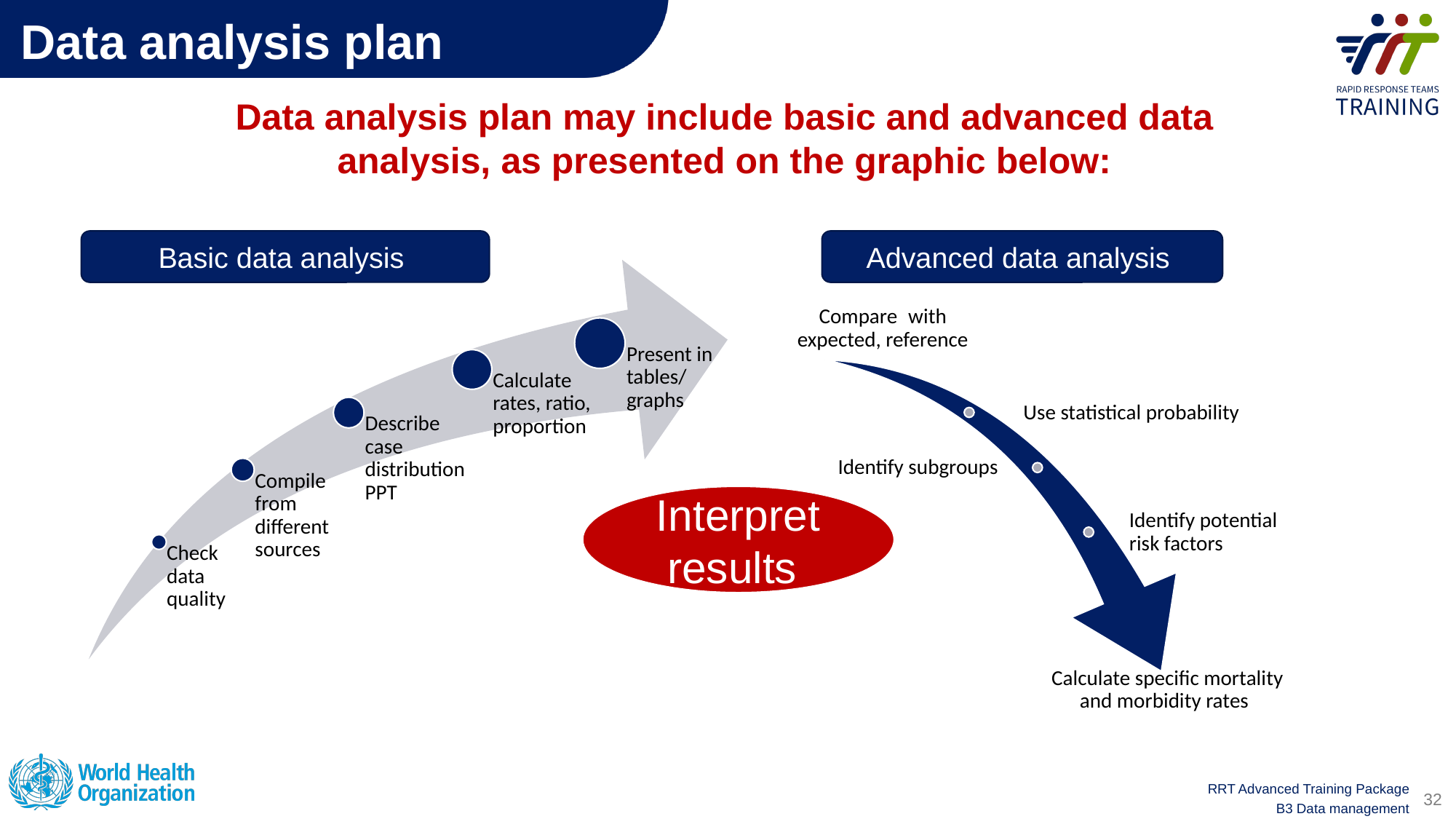

Data analysis plan
Data analysis plan may include basic and advanced data analysis, as presented on the graphic below:

Basic data analysis

Advanced data analysis

Present in tables/ graphs

Calculate rates, ratio, proportion

Describe case distribution PPT

Compile from different sources

Check data quality
Compare  with expected, reference

Use statistical probability

Identify subgroups

Identify potential risk factors

Calculate specific mortality and morbidity rates
Interpret results